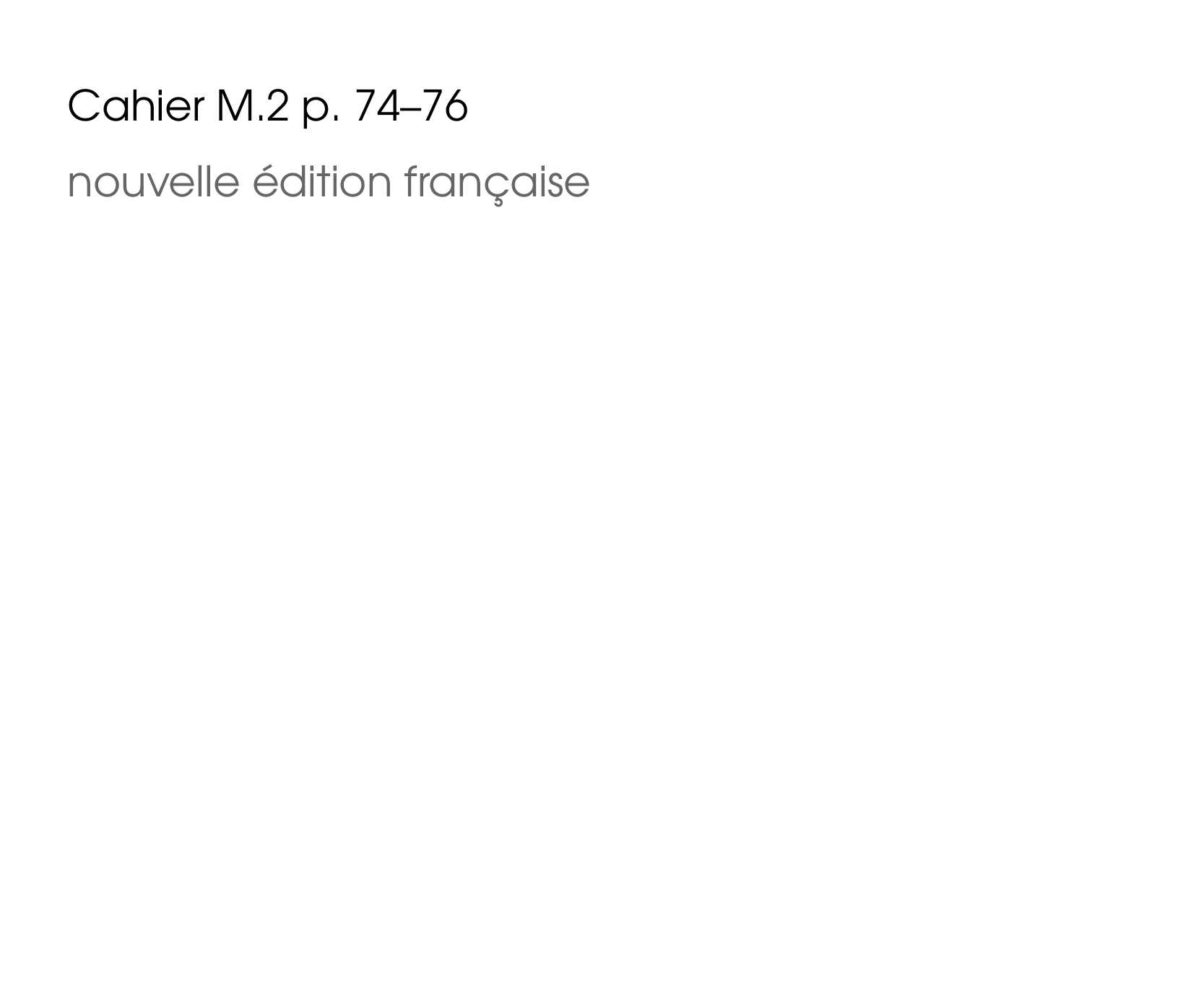

Cahier M.2 p. 74–76
nouvelle édition française